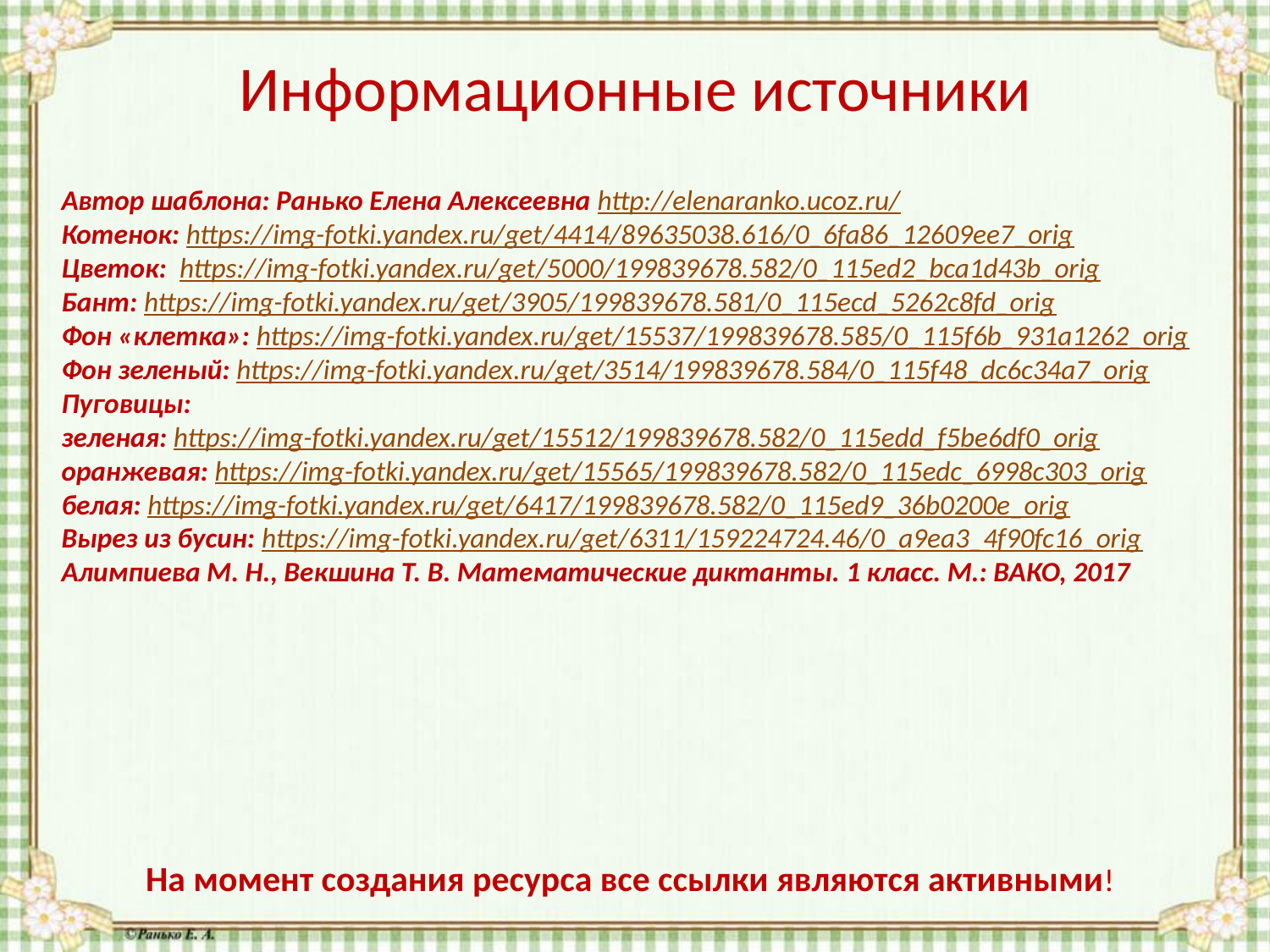

# Информационные источники
Автор шаблона: Ранько Елена Алексеевна http://elenaranko.ucoz.ru/
Котенок: https://img-fotki.yandex.ru/get/4414/89635038.616/0_6fa86_12609ee7_orig
Цветок:  https://img-fotki.yandex.ru/get/5000/199839678.582/0_115ed2_bca1d43b_orig
Бант: https://img-fotki.yandex.ru/get/3905/199839678.581/0_115ecd_5262c8fd_orig
Фон «клетка»: https://img-fotki.yandex.ru/get/15537/199839678.585/0_115f6b_931a1262_orig
Фон зеленый: https://img-fotki.yandex.ru/get/3514/199839678.584/0_115f48_dc6c34a7_orig
Пуговицы:
зеленая: https://img-fotki.yandex.ru/get/15512/199839678.582/0_115edd_f5be6df0_orig
оранжевая: https://img-fotki.yandex.ru/get/15565/199839678.582/0_115edc_6998c303_orig
белая: https://img-fotki.yandex.ru/get/6417/199839678.582/0_115ed9_36b0200e_orig
Вырез из бусин: https://img-fotki.yandex.ru/get/6311/159224724.46/0_a9ea3_4f90fc16_orig
Алимпиева М. Н., Векшина Т. В. Математические диктанты. 1 класс. М.: ВАКО, 2017
На момент создания ресурса все ссылки являются активными!